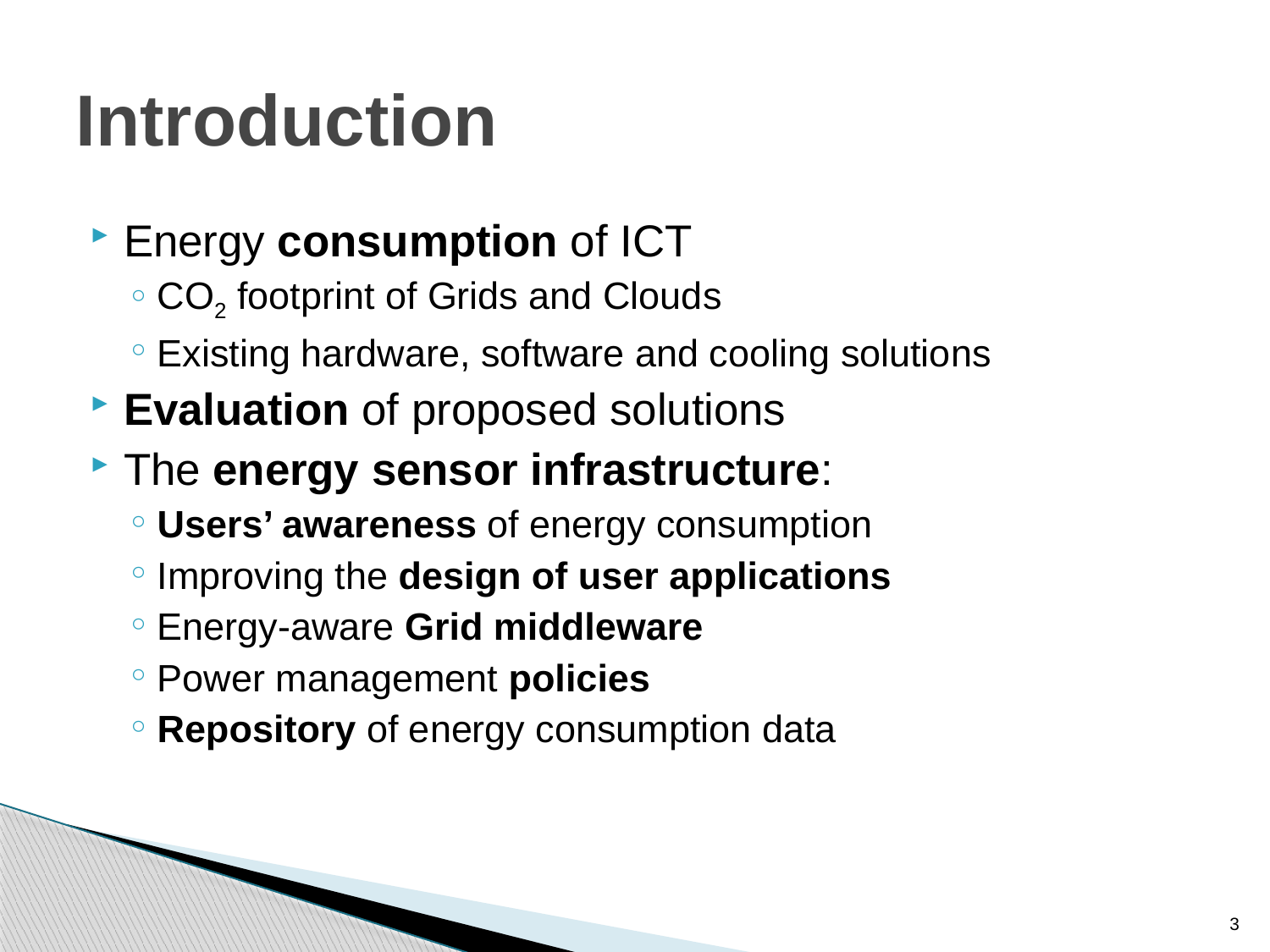

# Introduction
Energy consumption of ICT
CO2 footprint of Grids and Clouds
Existing hardware, software and cooling solutions
Evaluation of proposed solutions
The energy sensor infrastructure:
Users’ awareness of energy consumption
Improving the design of user applications
Energy-aware Grid middleware
Power management policies
Repository of energy consumption data
3